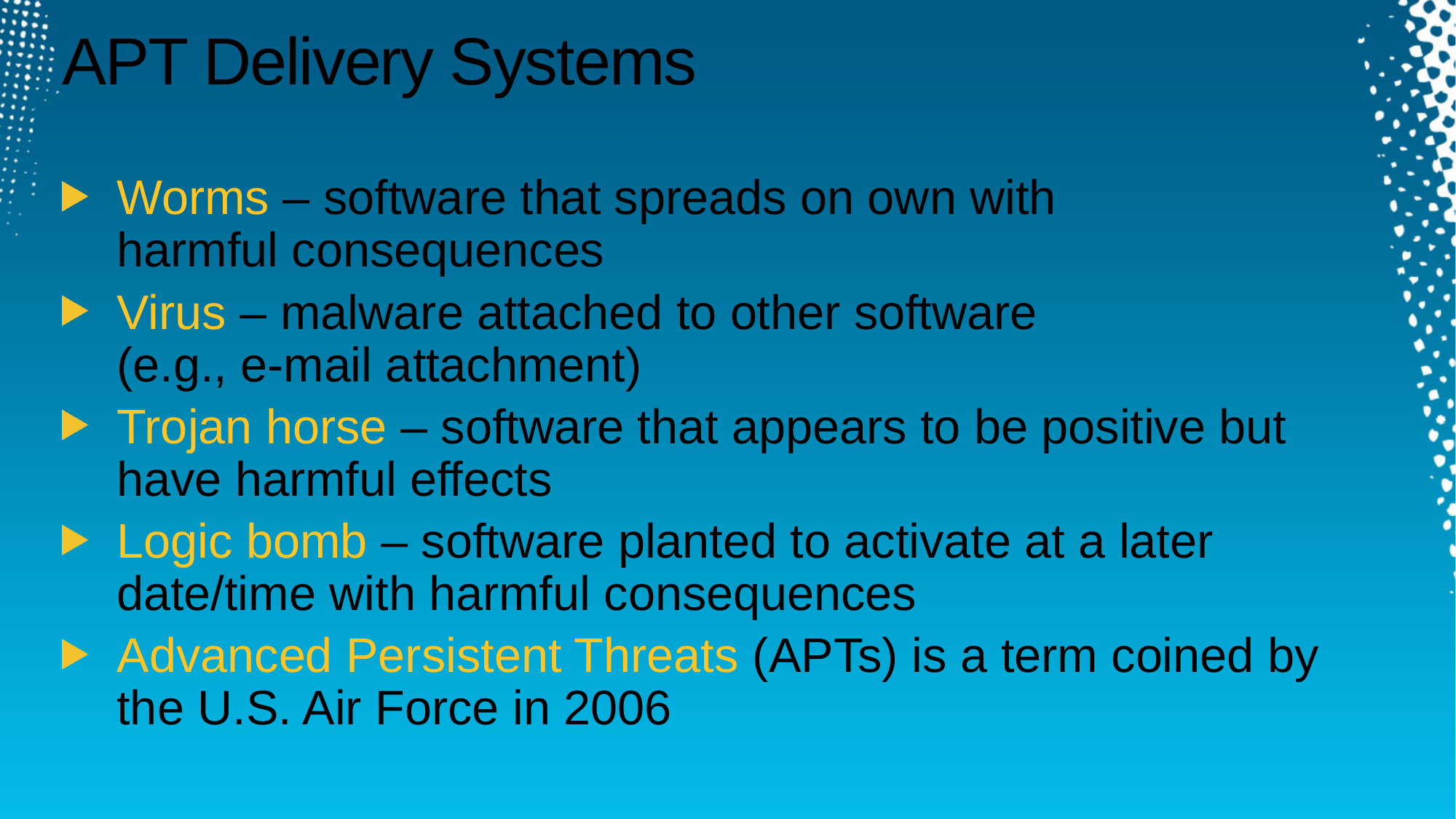

# APT Delivery Systems
Worms – software that spreads on own with
harmful consequences
Virus – malware attached to other software
(e.g., e-mail attachment)
Trojan horse – software that appears to be positive but have harmful effects
Logic bomb – software planted to activate at a later date/time with harmful consequences
Advanced Persistent Threats (APTs) is a term coined by the U.S. Air Force in 2006